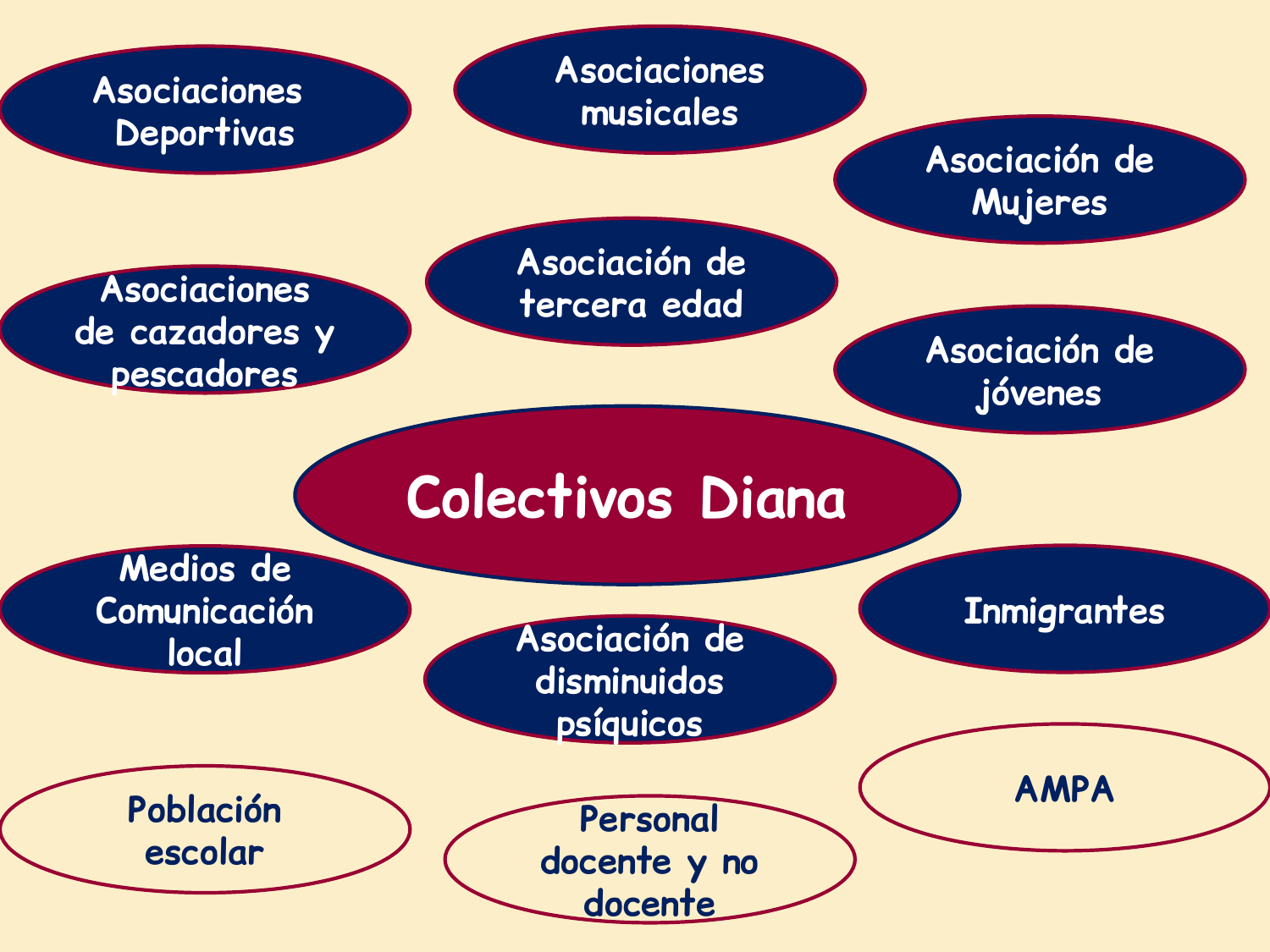

Asociaciones musicales
Asociaciones
Deportivas
Asociación de Mujeres
Asociación de tercera edad
Asociaciones de cazadores y pescadores
Asociación de jóvenes
Colectivos Diana
Inmigrantes
Medios de Comunicación local
Asociación de disminuidos psíquicos
AMPA
Población escolar
Personal docente y no docente